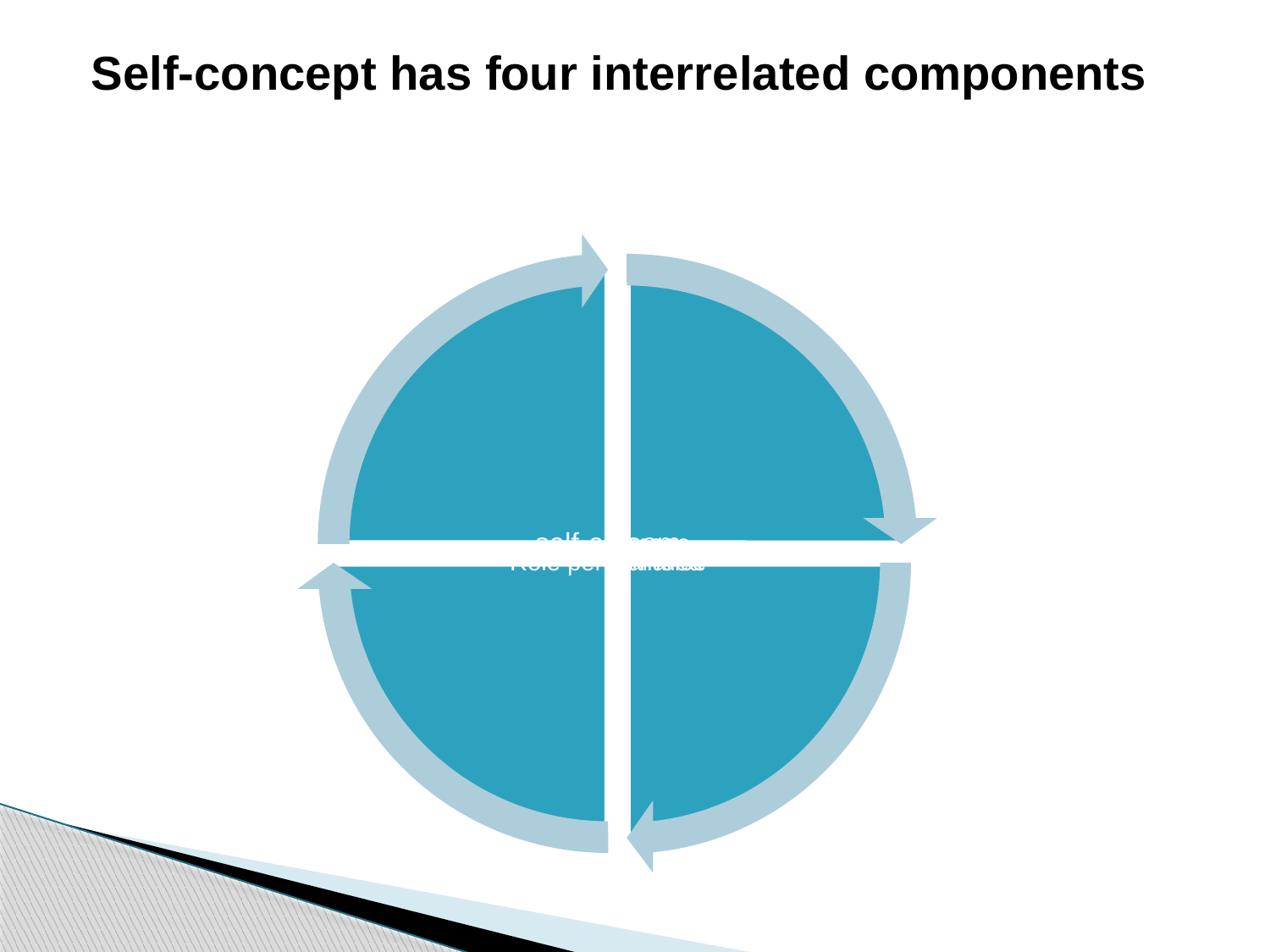

Self-concept has four interrelated components

body image
Personal Idea
Role performance
self-esteem